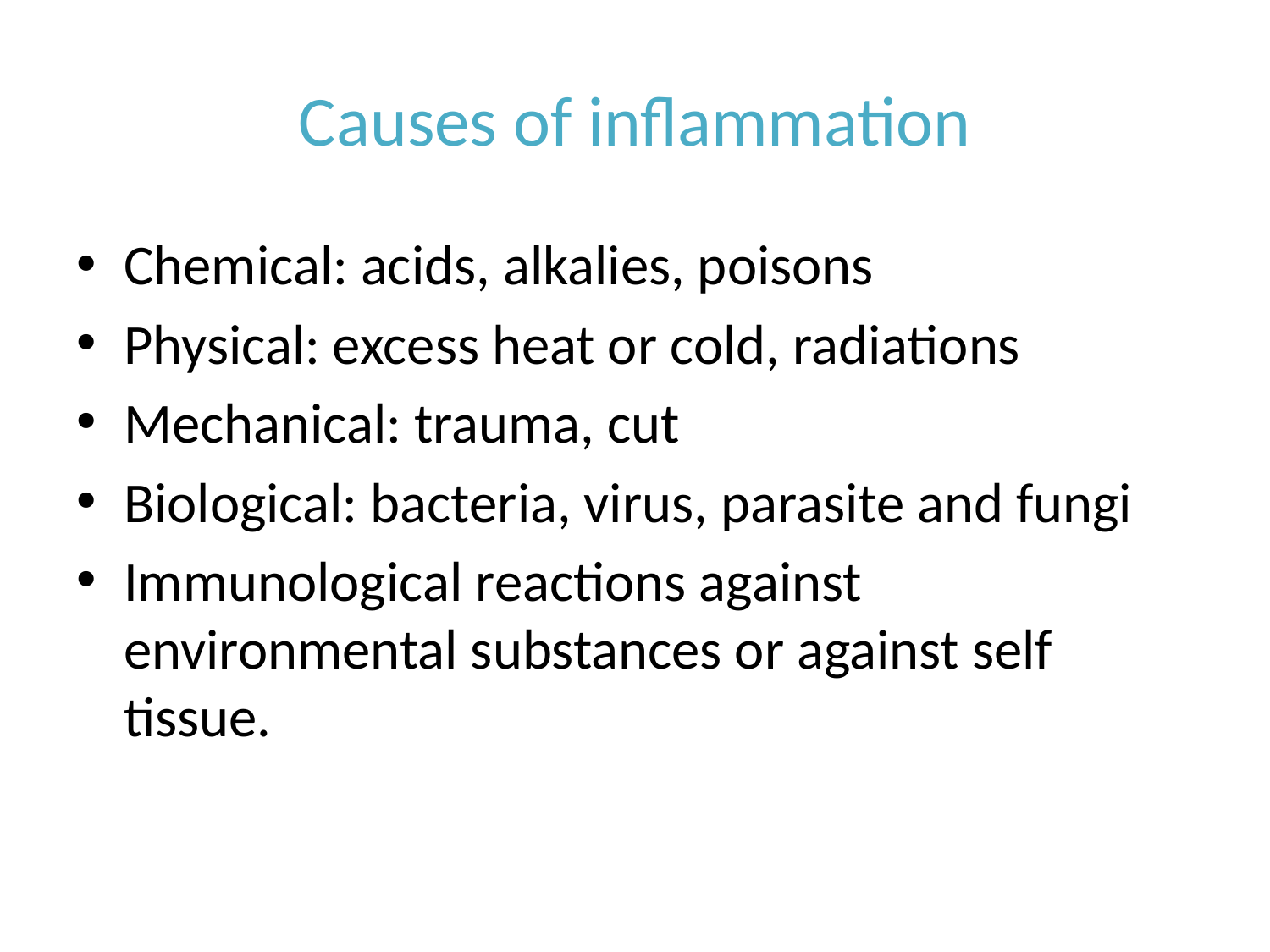

# Causes of inflammation
Chemical: acids, alkalies, poisons
Physical: excess heat or cold, radiations
Mechanical: trauma, cut
Biological: bacteria, virus, parasite and fungi
Immunological reactions against environmental substances or against self tissue.